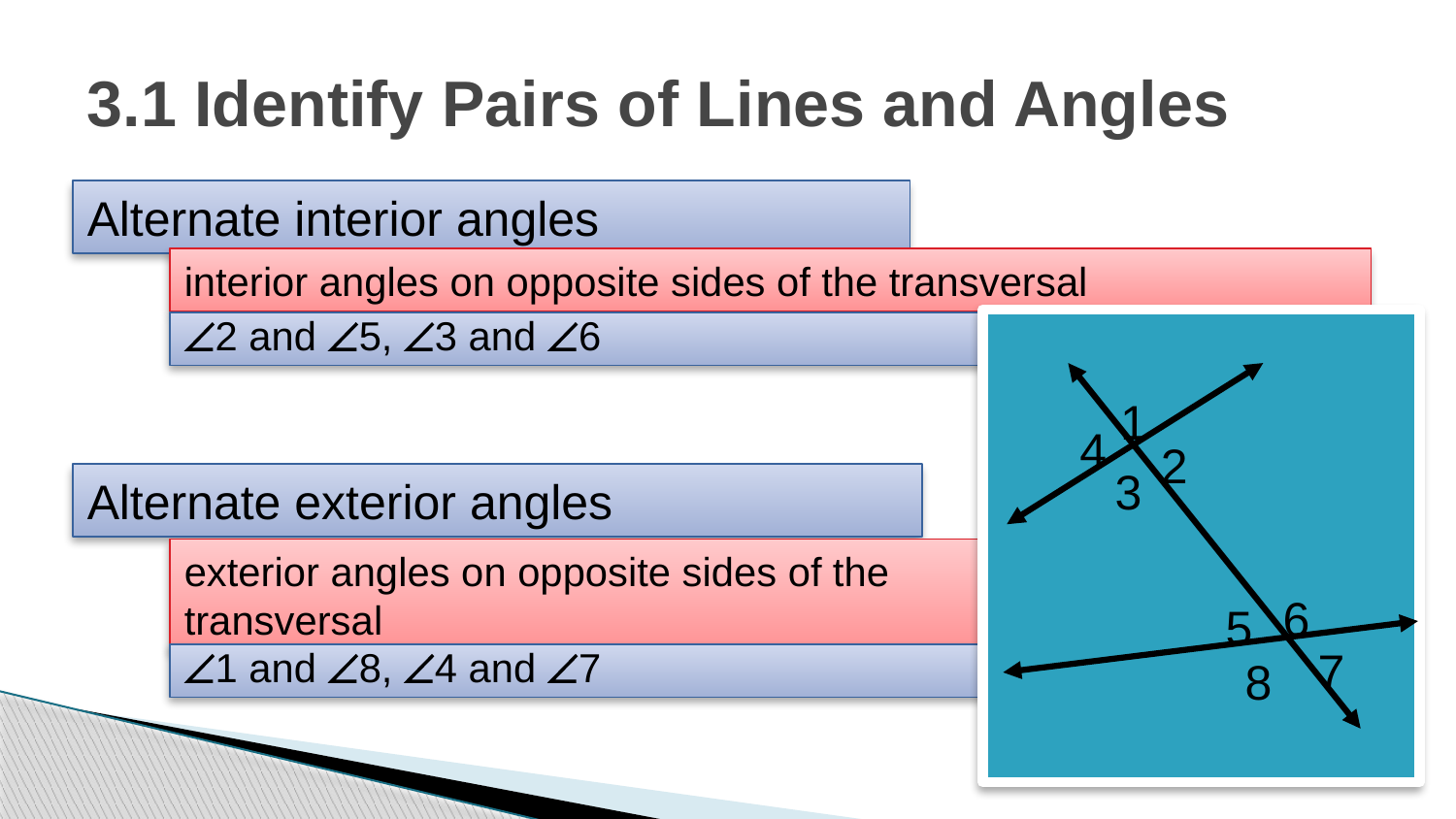

# 3.1 Identify Pairs of Lines and Angles
Alternate interior angles
interior angles on opposite sides of the transversal

1
4
2
3
6
5

7
8
∠2 and ∠5, ∠3 and ∠6
Alternate exterior angles
exterior angles on opposite sides of the transversal
∠1 and ∠8, ∠4 and ∠7